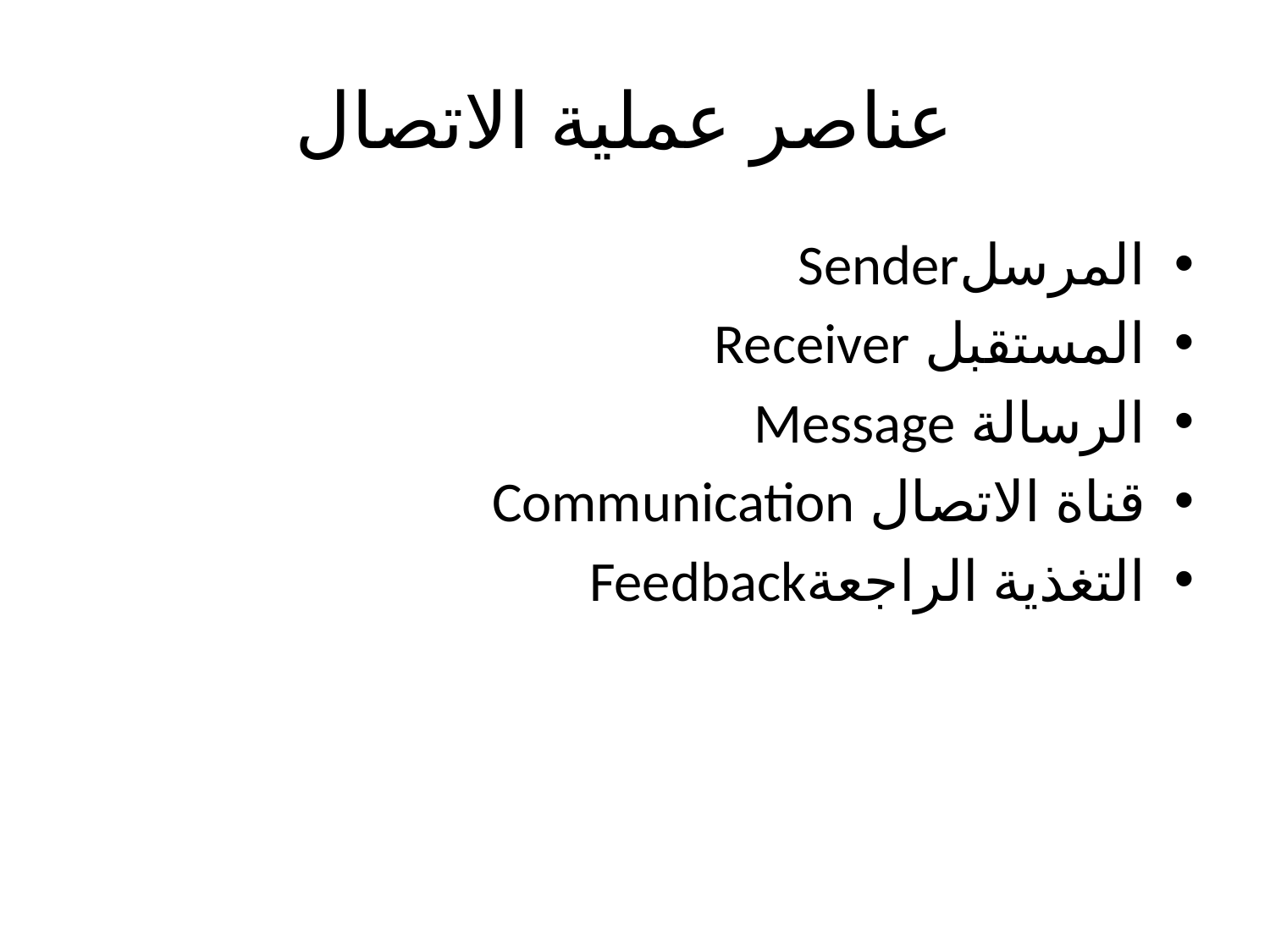

# عناصر عملية الاتصال
المرسلSender
المستقبل Receiver
الرسالة Message
قناة الاتصال Communication
التغذية الراجعةFeedback